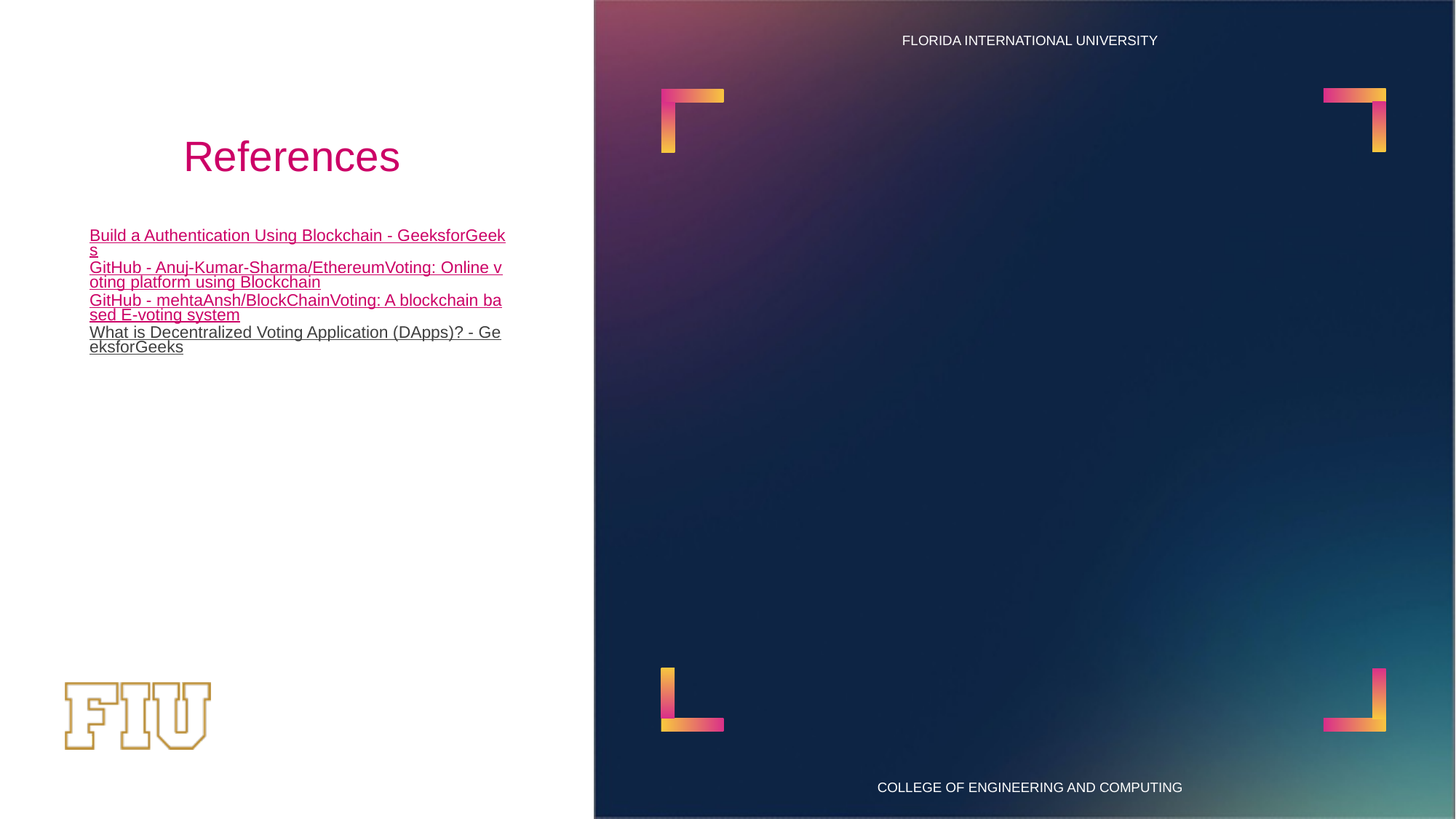

# References
Build a Authentication Using Blockchain - GeeksforGeeks
GitHub - Anuj-Kumar-Sharma/EthereumVoting: Online voting platform using Blockchain
GitHub - mehtaAnsh/BlockChainVoting: A blockchain based E-voting system
What is Decentralized Voting Application (DApps)? - GeeksforGeeks